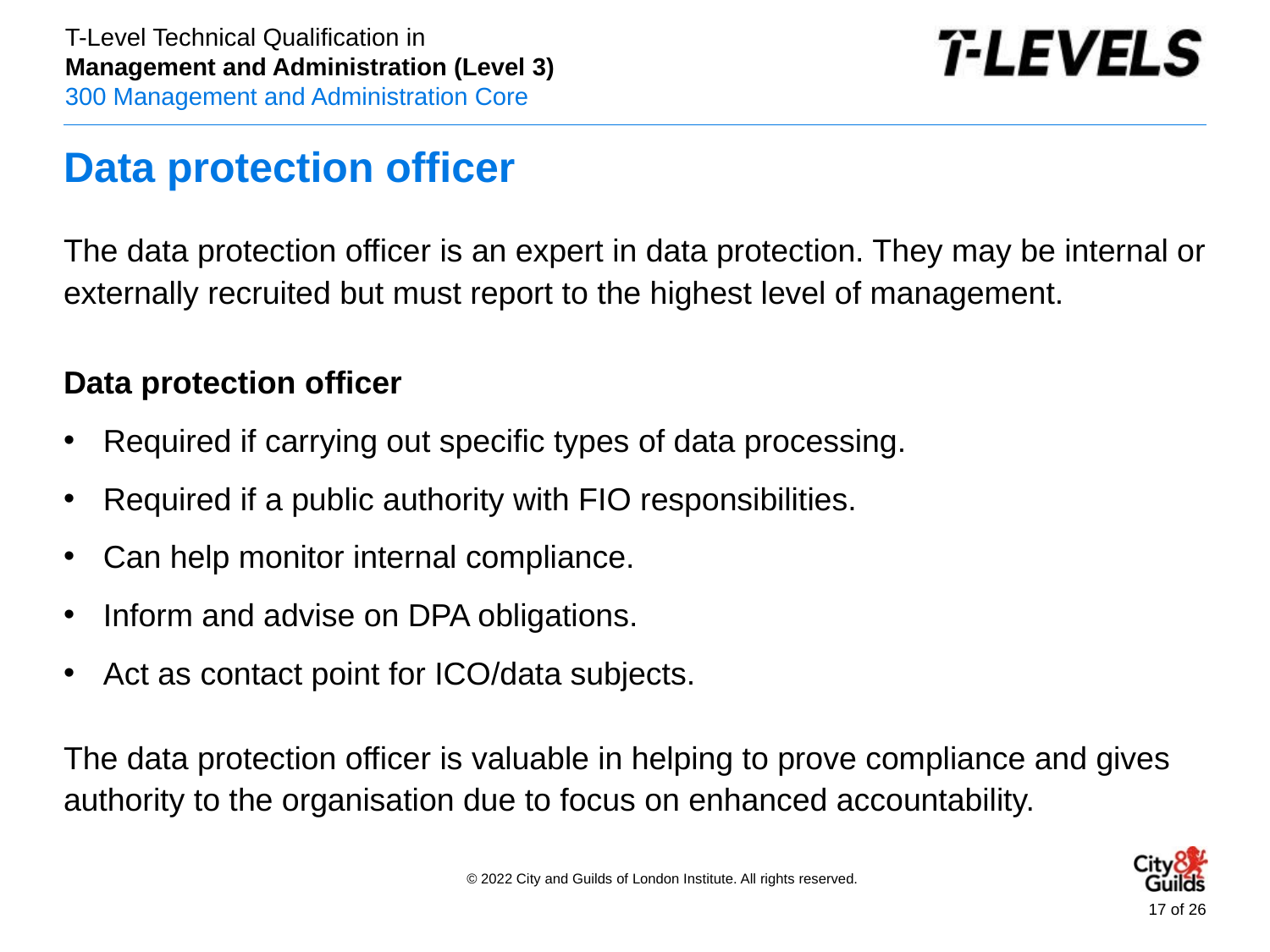

# Data protection officer
The data protection officer is an expert in data protection. They may be internal or externally recruited but must report to the highest level of management.

Data protection officer
Required if carrying out specific types of data processing.
Required if a public authority with FIO responsibilities.
Can help monitor internal compliance.
Inform and advise on DPA obligations.
Act as contact point for ICO/data subjects.

The data protection officer is valuable in helping to prove compliance and gives authority to the organisation due to focus on enhanced accountability.